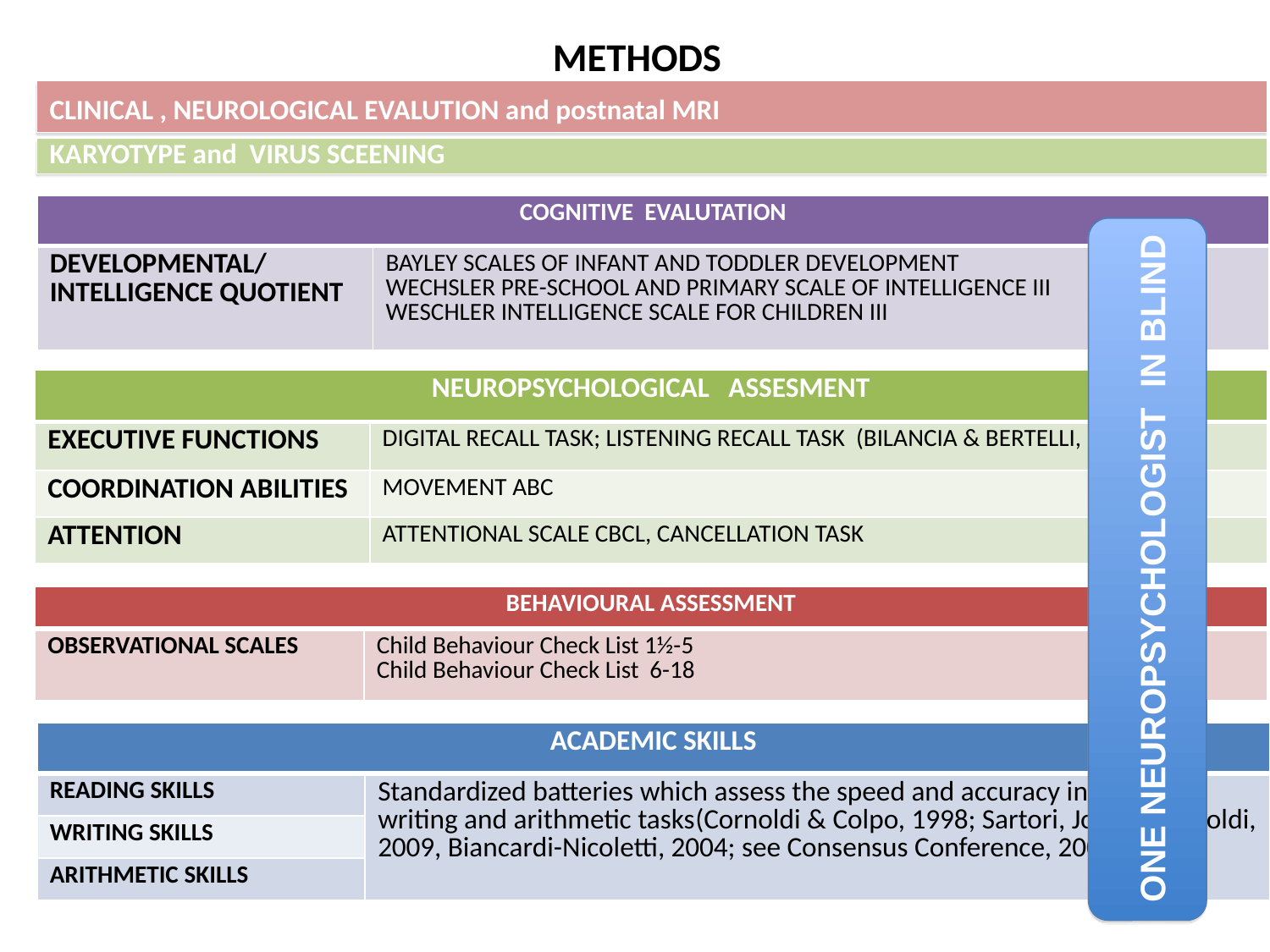

# METHODS

CLINICAL , NEUROLOGICAL EVALUTION and postnatal MRI
,
KARYOTYPE and  VIRUS SCEENING
| COGNITIVE EVALUTATION |  |
| --- | --- |
| DEVELOPMENTAL/ INTELLIGENCE QUOTIENT | BAYLEY SCALES OF INFANT AND TODDLER DEVELOPMENT WECHSLER PRE-SCHOOL AND PRIMARY SCALE OF INTELLIGENCE III WESCHLER INTELLIGENCE SCALE FOR CHILDREN III |

| NEUROPSYCHOLOGICAL ASSESMENT |  |
| --- | --- |
| EXECUTIVE FUNCTIONS | DIGITAL RECALL TASK; LISTENING RECALL TASK (BILANCIA & BERTELLI, 1998) |
| COORDINATION ABILITIES | MOVEMENT ABC |
| ATTENTION | ATTENTIONAL SCALE CBCL, CANCELLATION TASK |
ONE NEUROPSYCHOLOGIST  IN BLIND
| BEHAVIOURAL ASSESSMENT |  |
| --- | --- |
| OBSERVATIONAL SCALES | Child Behaviour Check List 1½-5 Child Behaviour Check List 6-18 |
| ACADEMIC SKILLS |  |
| --- | --- |
| READING SKILLS | Standardized batteries which assess the speed and accuracy in reading, writing and arithmetic tasks(Cornoldi & Colpo, 1998; Sartori, Job, & Tressoldi, 2009, Biancardi-Nicoletti, 2004; see Consensus Conference, 2007) |
| WRITING SKILLS |  |
| ARITHMETIC SKILLS |  |